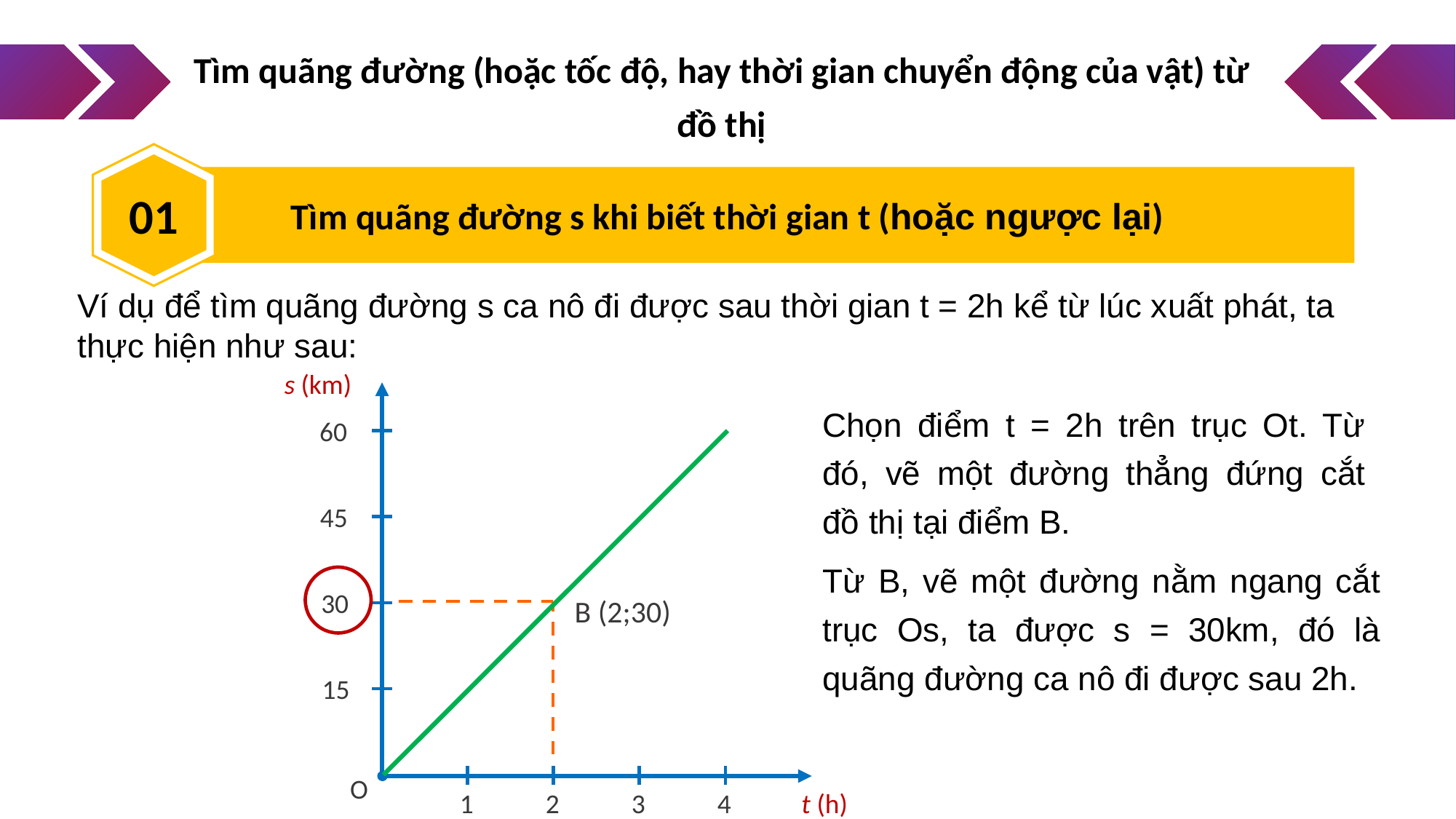

Tìm quãng đường (hoặc tốc độ, hay thời gian chuyển động của vật) từ đồ thị

01

Tìm quãng đường s khi biết thời gian t (hoặc ngược lại)
Ví dụ để tìm quãng đường s ca nô đi được sau thời gian t = 2h kể từ lúc xuất phát, ta thực hiện như sau:
s (km)
60
45
30
15
O
1
2
3
4

t (h)
Chọn điểm t = 2h trên trục Ot. Từ đó, vẽ một đường thẳng đứng cắt đồ thị tại điểm B.
Từ B, vẽ một đường nằm ngang cắt trục Os, ta được s = 30km, đó là quãng đường ca nô đi được sau 2h.

B (2;30)